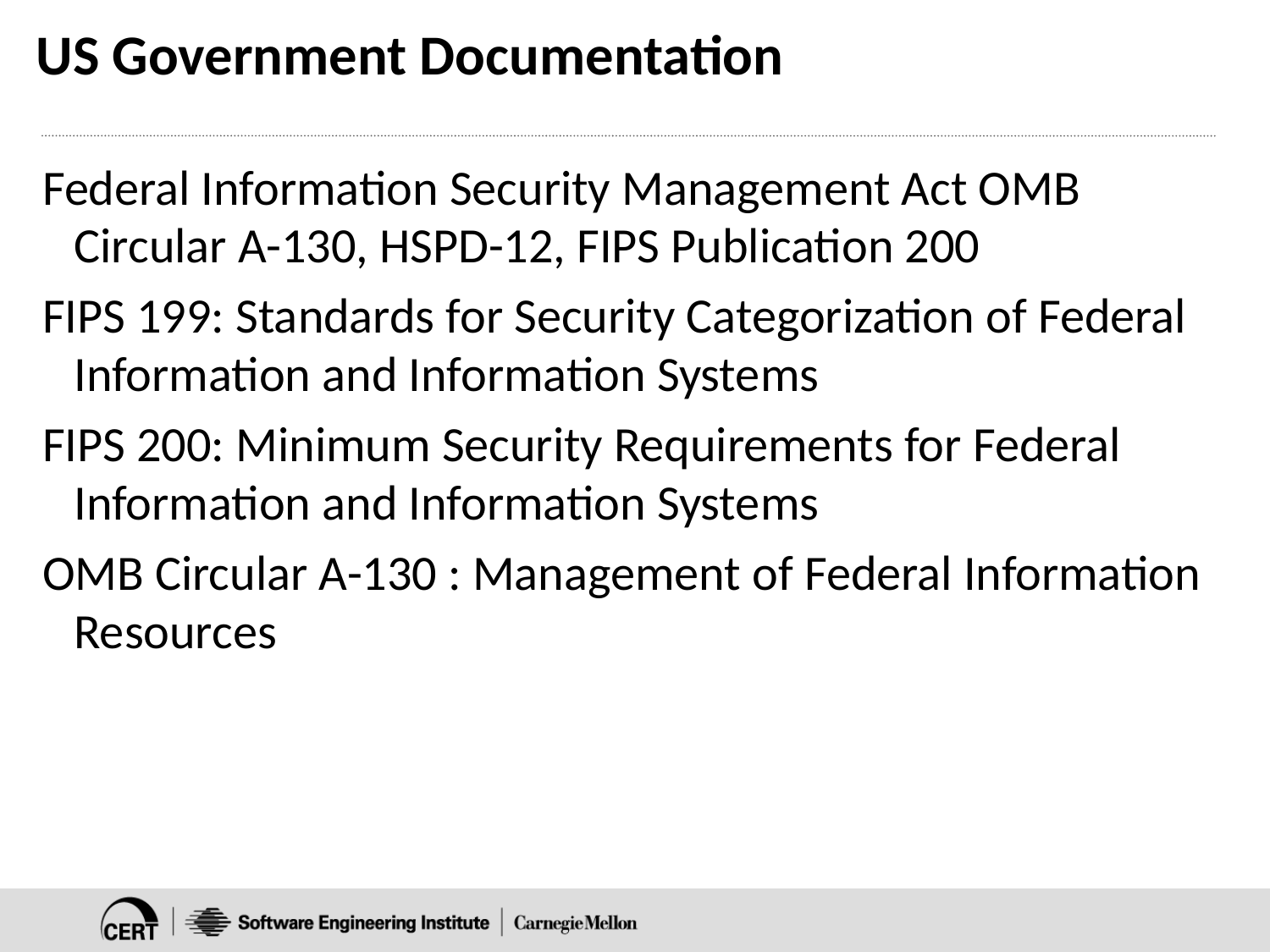

# US Government Documentation
Federal Information Security Management Act OMB Circular A-130, HSPD-12, FIPS Publication 200
FIPS 199: Standards for Security Categorization of Federal Information and Information Systems
FIPS 200: Minimum Security Requirements for Federal Information and Information Systems
OMB Circular A-130 : Management of Federal Information Resources